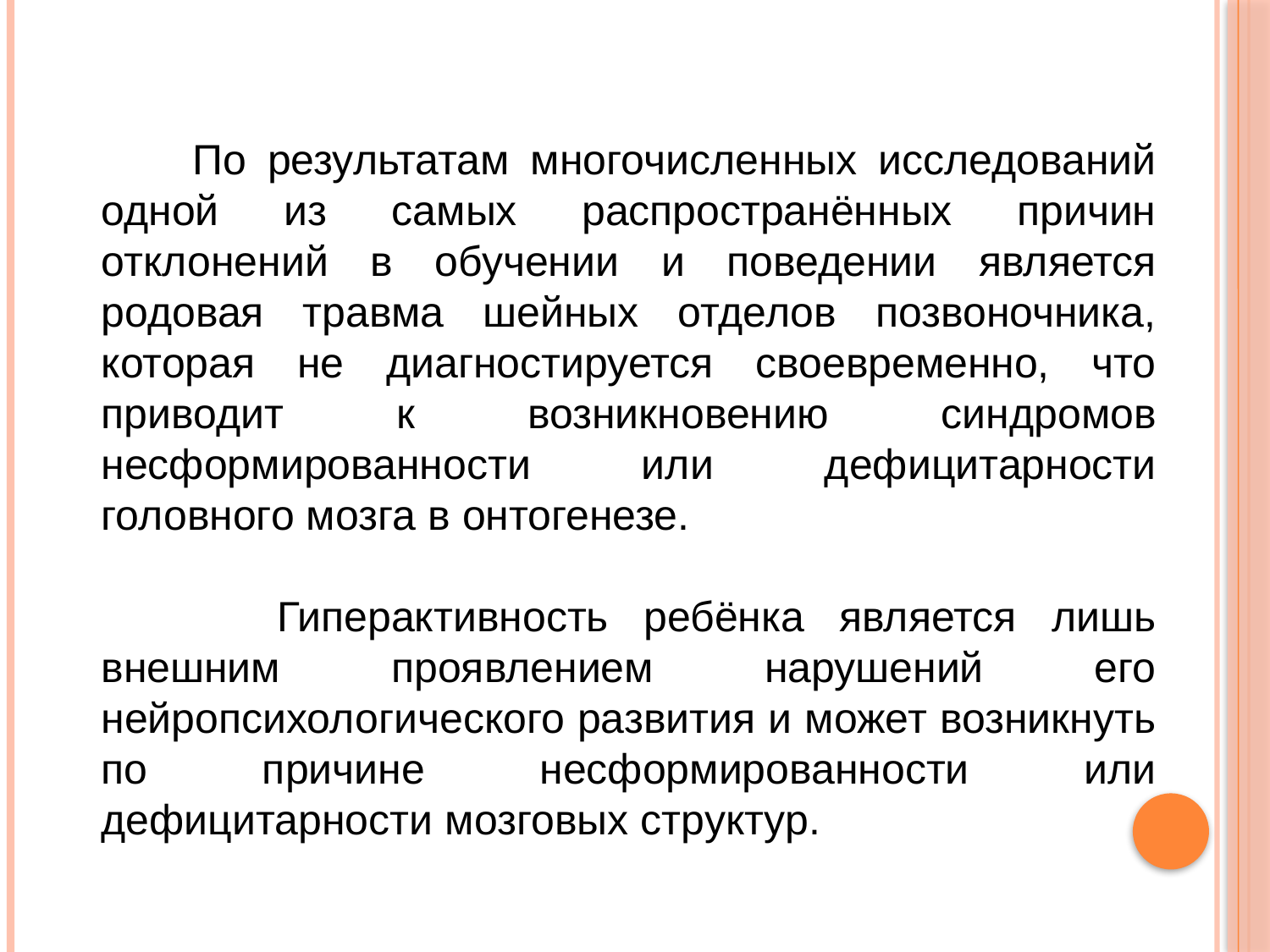

По результатам многочисленных исследований одной из самых распространённых причин отклонений в обучении и поведении является родовая травма шейных отделов позвоночника, которая не диагностируется своевременно, что приводит к возникновению синдромов несформированности или дефицитарности головного мозга в онтогенезе.

     Гиперактивность ребёнка является лишь внешним проявлением нарушений его нейропсихологического развития и может возникнуть по причине несформированности или дефицитарности мозговых структур.